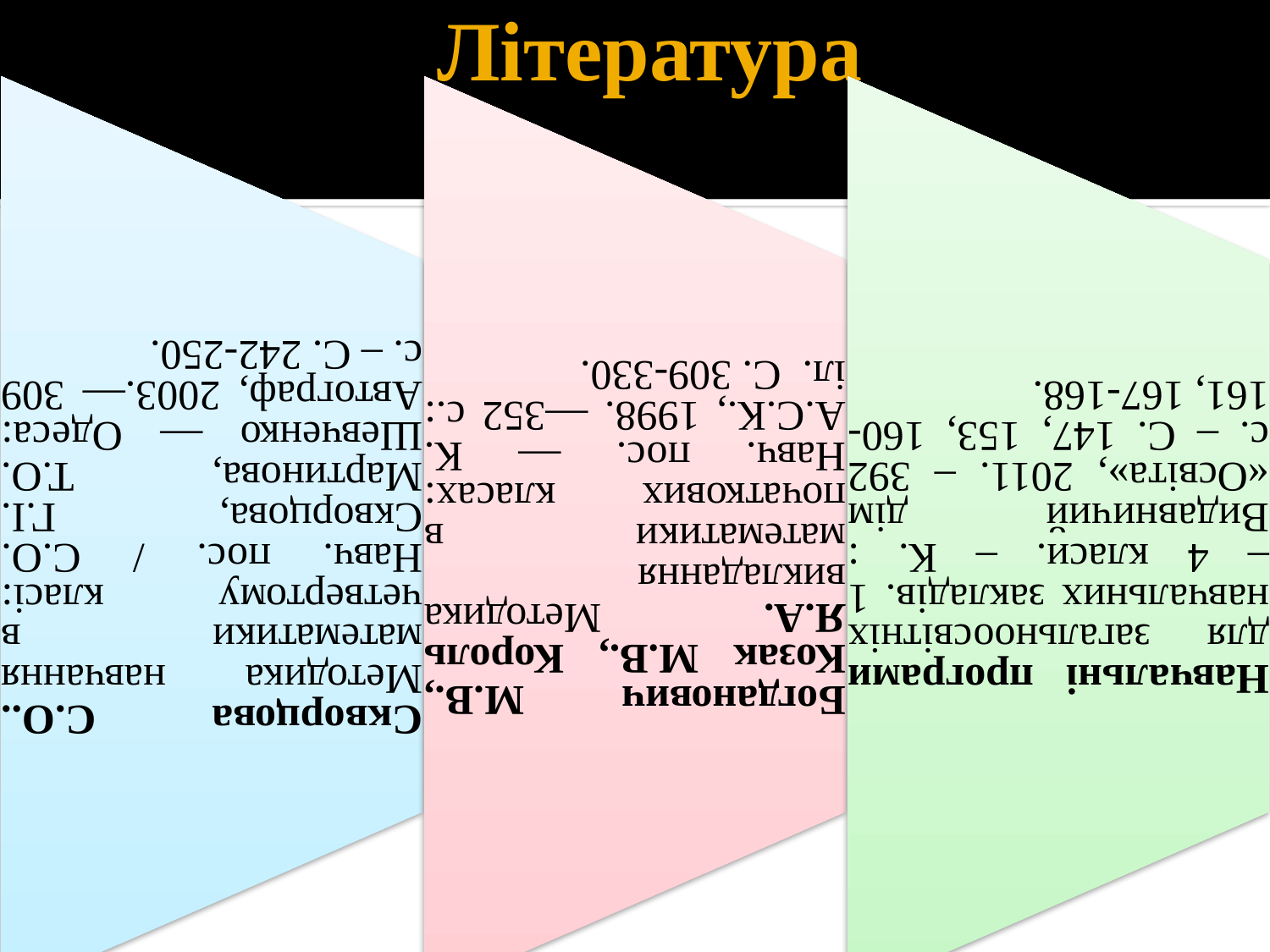

# Література
Скворцова С.О.. Методика навчання математики в четвертому класі: Навч. пос. / С.О. Скворцова, Г.І. Мартинова, Т.О. Шевченко — Одеса: Автограф, 2003.— 309 с. – С. 242-250.
Богданович М.В., Козак М.В., Король Я.А. Методика викладання математики в початкових класах: Навч. пос. — К. А.С.К., 1998. —352 с.: іл.  С. 309-330.
Навчальні програми для  загальноосвітніх навчальних закладів. 1 – 4 класи. – К. : Видавничий дім «Освіта», 2011. – 392 с. – С. 147, 153, 160-161, 167-168.